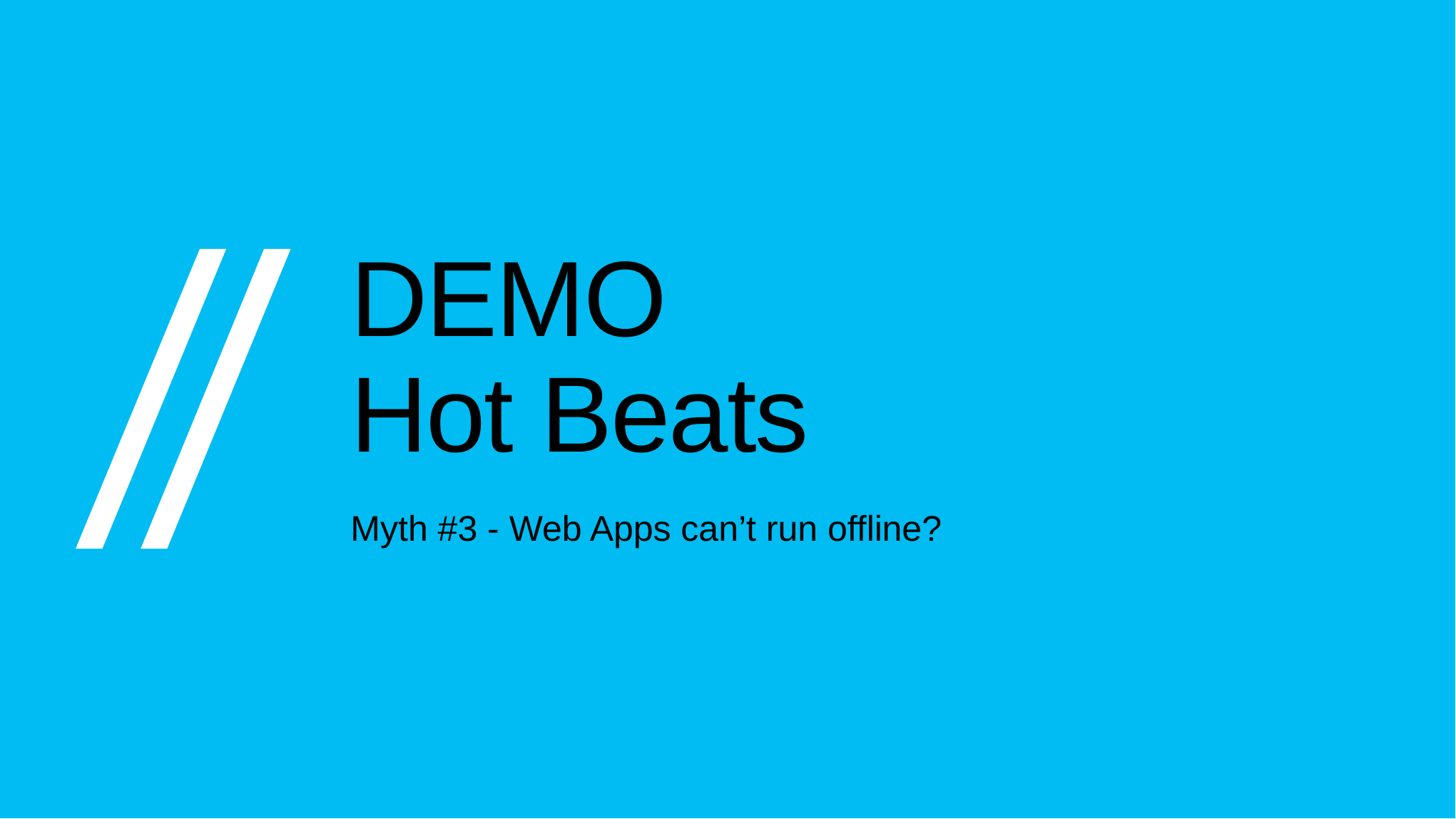

# DEMO Hot Beats
Myth #3 - Web Apps can’t run offline?